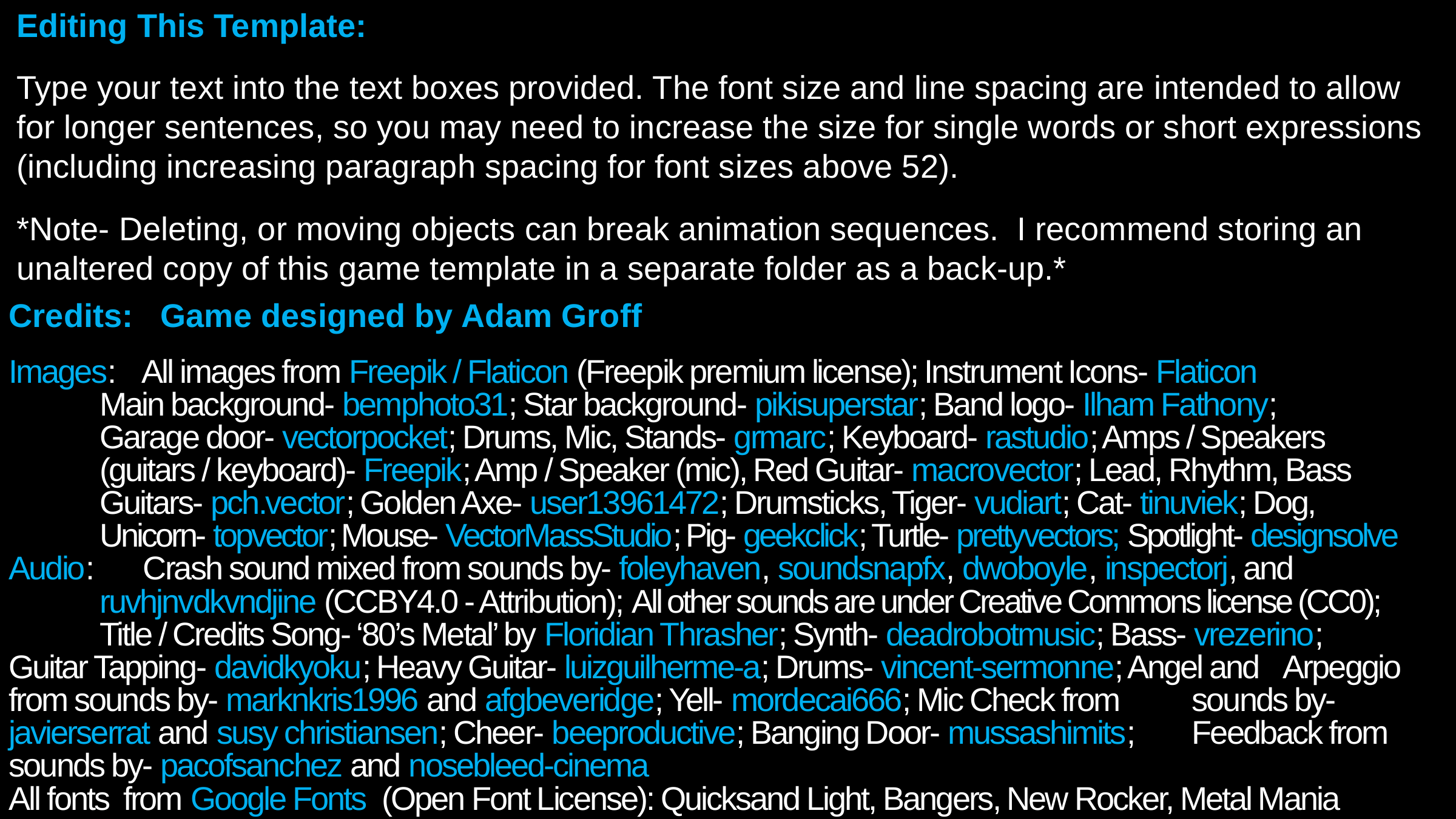

Editing This Template:
Type your text into the text boxes provided. The font size and line spacing are intended to allow for longer sentences, so you may need to increase the size for single words or short expressions (including increasing paragraph spacing for font sizes above 52).
*Note- Deleting, or moving objects can break animation sequences.  I recommend storing an unaltered copy of this game template in a separate folder as a back-up.*
Credits:   Game designed by Adam Groff
Images:    All images from Freepik / Flaticon (Freepik premium license); Instrument Icons- Flaticon
	Main background- bemphoto31; Star background- pikisuperstar; Band logo- Ilham Fathony;
	Garage door- vectorpocket; Drums, Mic, Stands- grmarc; Keyboard- rastudio; Amps / Speakers
	(guitars / keyboard)- Freepik; Amp / Speaker (mic), Red Guitar- macrovector; Lead, Rhythm, Bass
	Guitars- pch.vector; Golden Axe- user13961472; Drumsticks, Tiger- vudiart; Cat- tinuviek; Dog,
	Unicorn- topvector; Mouse- VectorMassStudio; Pig- geekclick; Turtle- prettyvectors; Spotlight- designsolve
Audio:       Crash sound mixed from sounds by- foleyhaven, soundsnapfx, dwoboyle, inspectorj, and
	ruvhjnvdkvndjine (CCBY4.0 - Attribution); All other sounds are under Creative Commons license (CC0); 	Title / Credits Song- ‘80’s Metal’ by Floridian Thrasher; Synth- deadrobotmusic; Bass- vrezerino; 	Guitar Tapping- davidkyoku; Heavy Guitar- luizguilherme-a; Drums- vincent-sermonne; Angel and 	Arpeggio from sounds by- marknkris1996 and afgbeveridge; Yell- mordecai666; Mic Check from 	sounds by- javierserrat and susy christiansen; Cheer- beeproductive; Banging Door- mussashimits; 	Feedback from sounds by- pacofsanchez and nosebleed-cinema
All fonts  from Google Fonts  (Open Font License): Quicksand Light, Bangers, New Rocker, Metal Mania